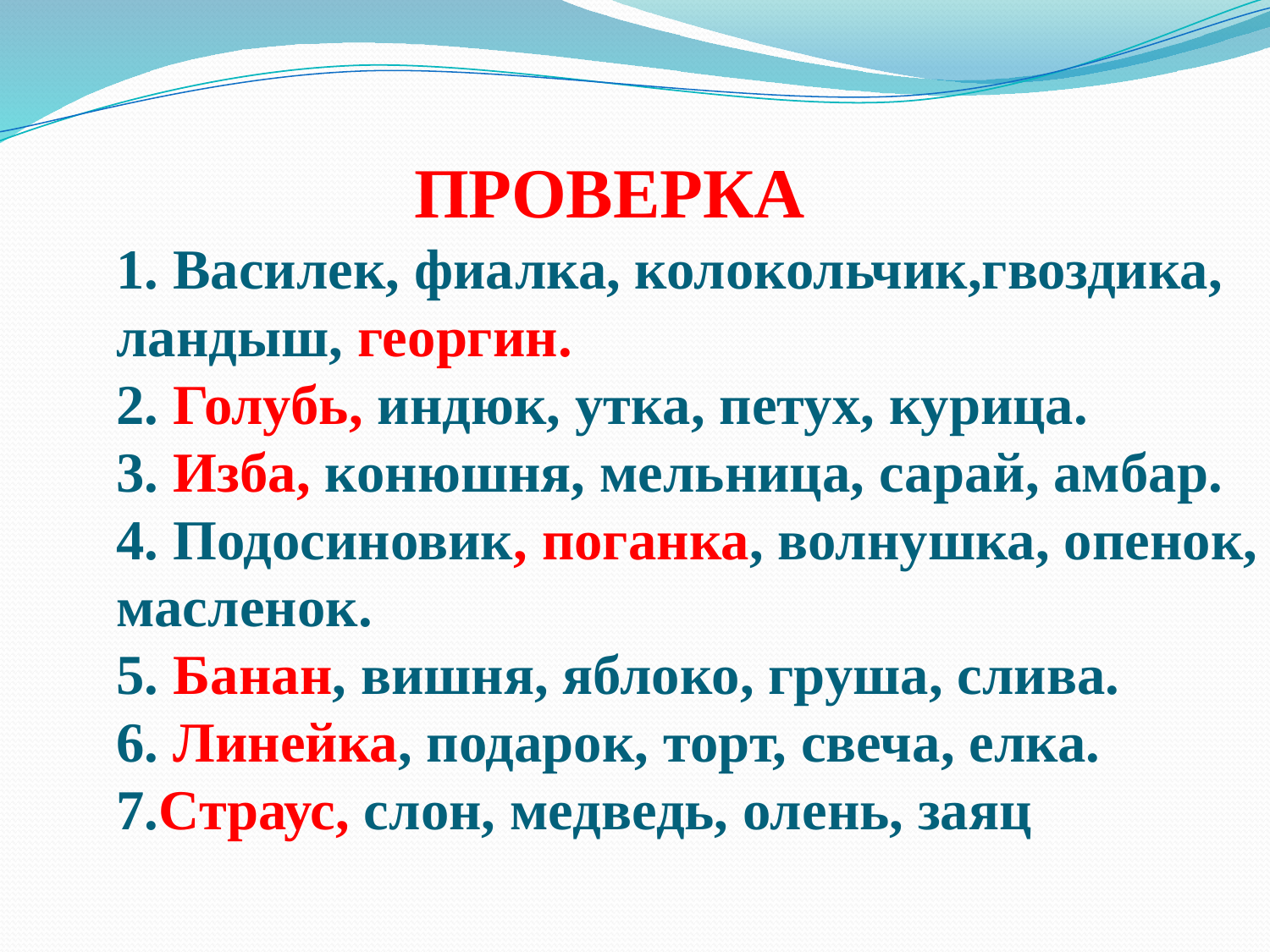

ПРОВЕРКА
1. Василек, фиалка, колокольчик,гвоздика, ландыш, георгин.
2. Голубь, индюк, утка, петух, курица.
3. Изба, конюшня, мельница, сарай, амбар.
4. Подосиновик, поганка, волнушка, опенок, масленок.
5. Банан, вишня, яблоко, груша, слива.
6. Линейка, подарок, торт, свеча, елка.
7.Страус, слон, медведь, олень, заяц